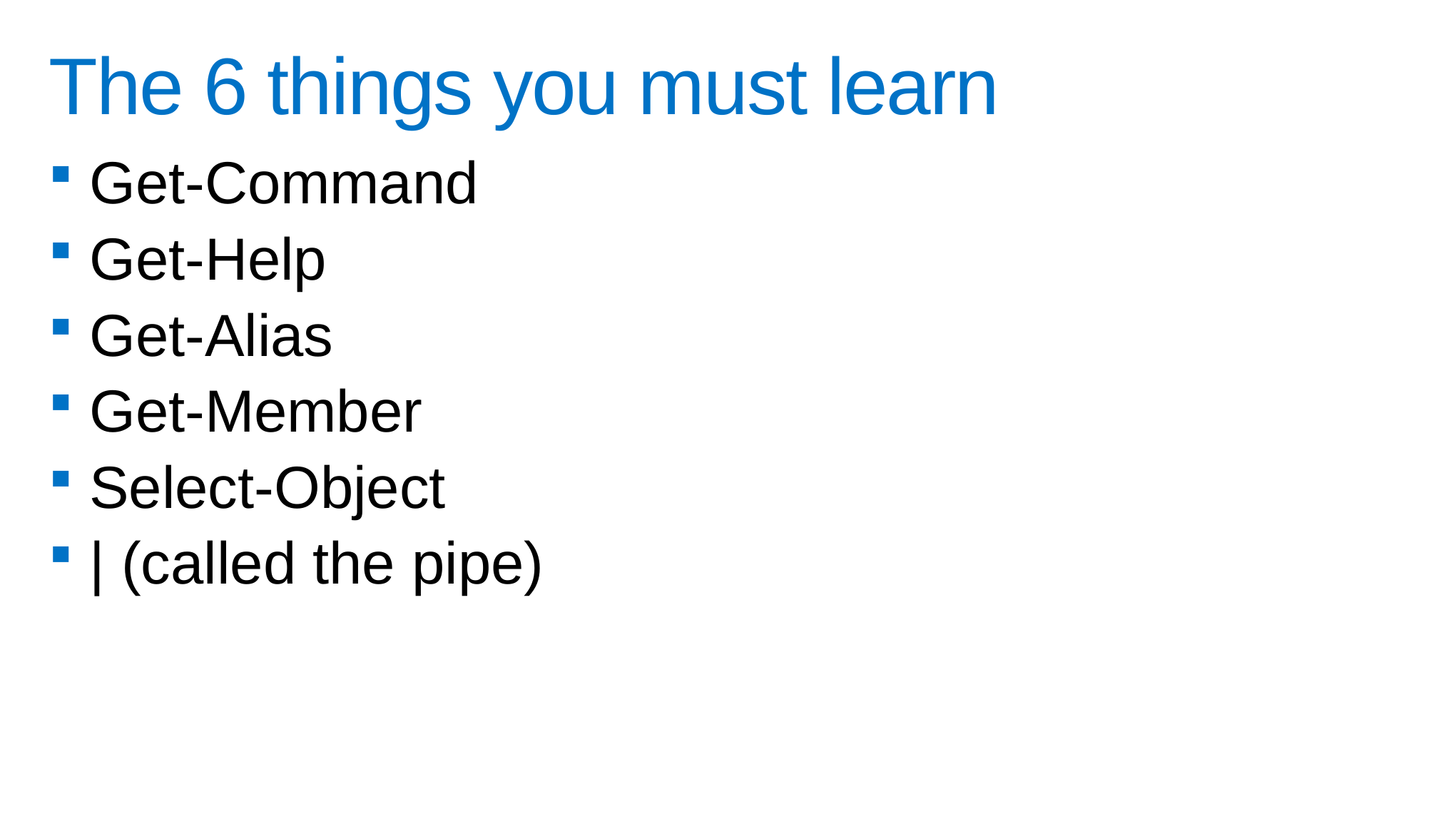

# The 6 things you must learn
Get-Command
Get-Help
Get-Alias
Get-Member
Select-Object
| (called the pipe)